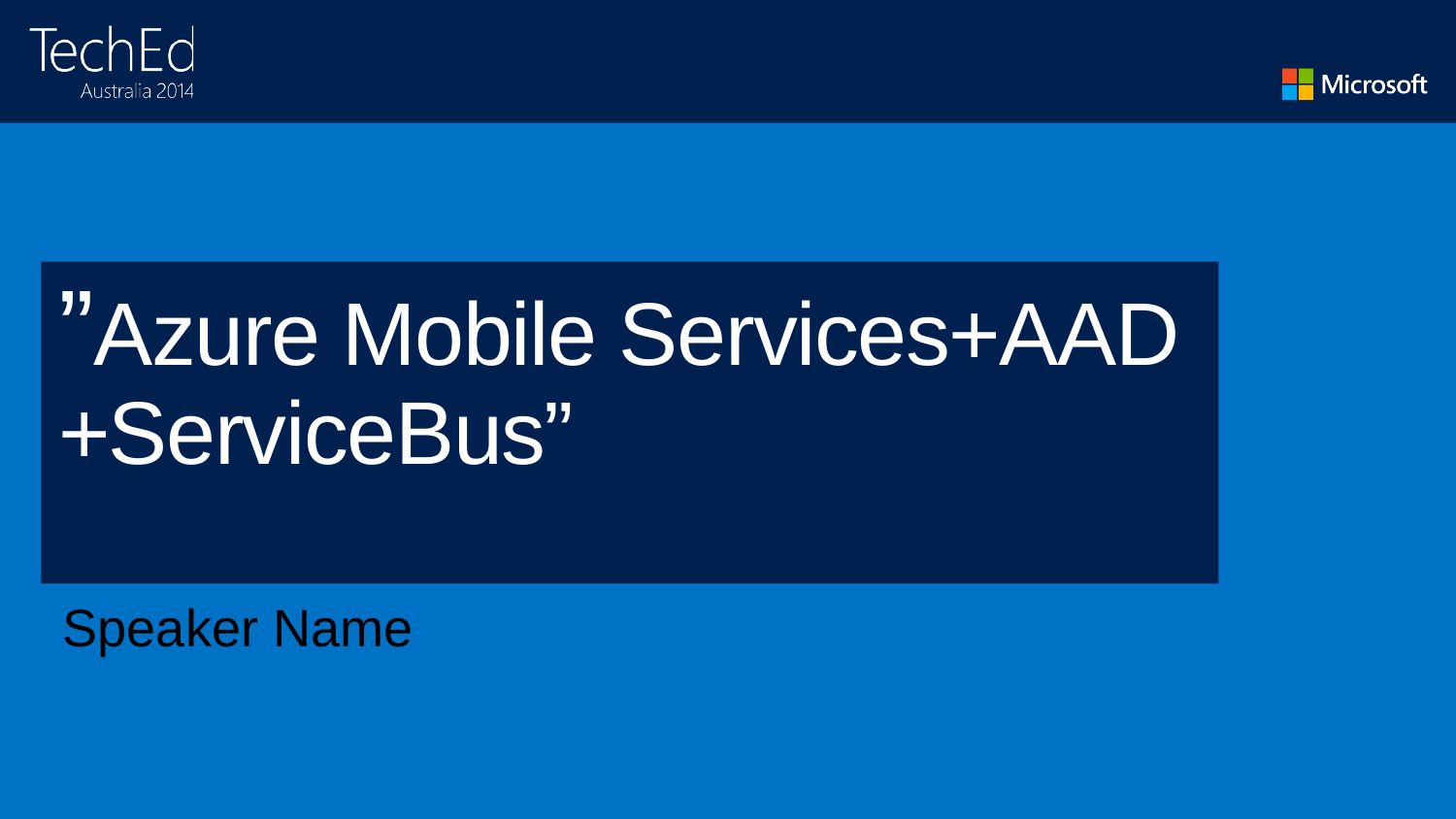

# ”Azure Mobile Services+AAD +ServiceBus”
Speaker Name